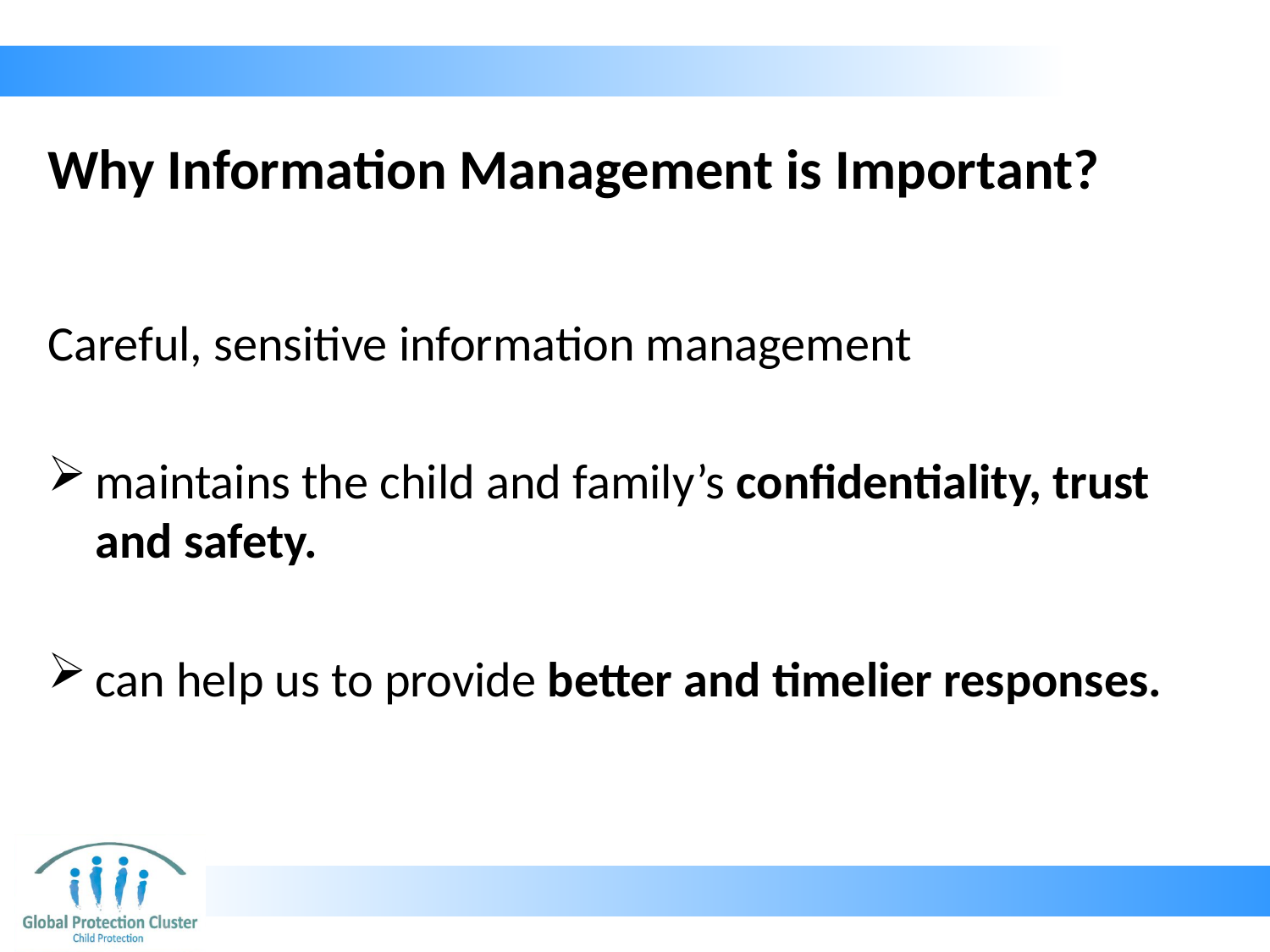

# Why Information Management is Important?

Careful, sensitive information management

maintains the child and family’s confidentiality, trust and safety.

can help us to provide better and timelier responses.